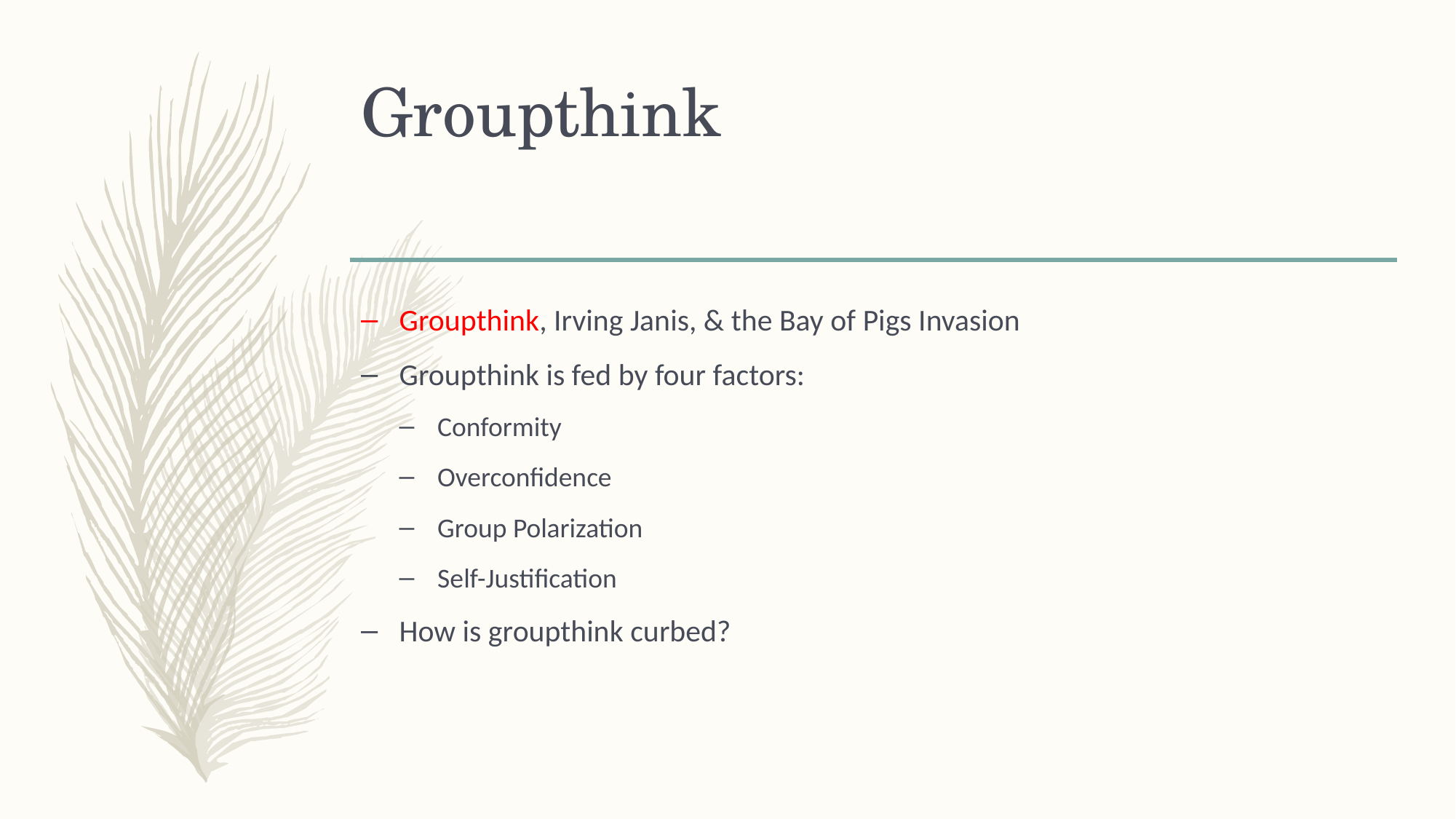

# Groupthink
Groupthink, Irving Janis, & the Bay of Pigs Invasion
Groupthink is fed by four factors:
Conformity
Overconfidence
Group Polarization
Self-Justification
How is groupthink curbed?